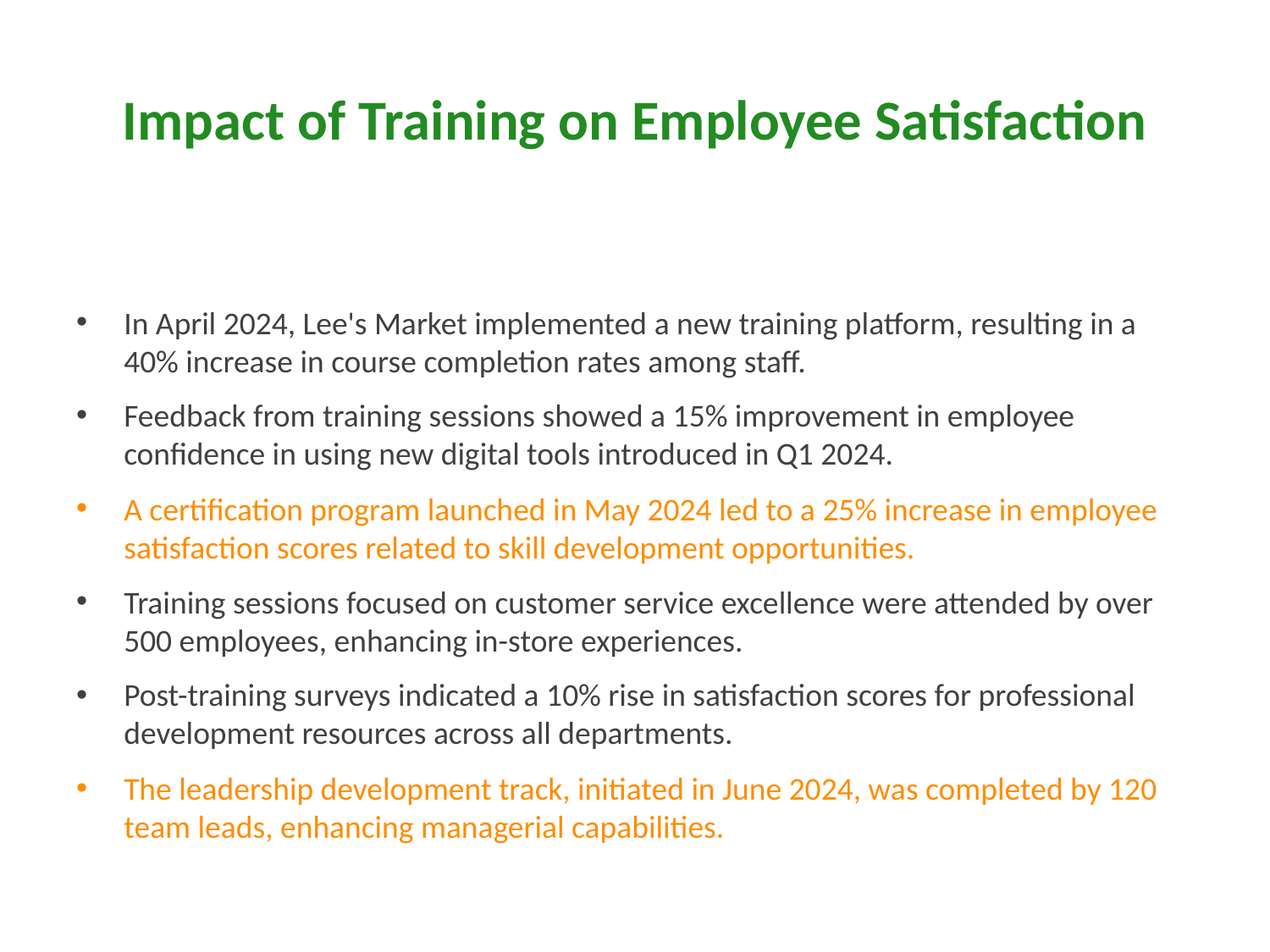

# Impact of Training on Employee Satisfaction

In April 2024, Lee's Market implemented a new training platform, resulting in a 40% increase in course completion rates among staff.
Feedback from training sessions showed a 15% improvement in employee confidence in using new digital tools introduced in Q1 2024.
A certification program launched in May 2024 led to a 25% increase in employee satisfaction scores related to skill development opportunities.
Training sessions focused on customer service excellence were attended by over 500 employees, enhancing in-store experiences.
Post-training surveys indicated a 10% rise in satisfaction scores for professional development resources across all departments.
The leadership development track, initiated in June 2024, was completed by 120 team leads, enhancing managerial capabilities.